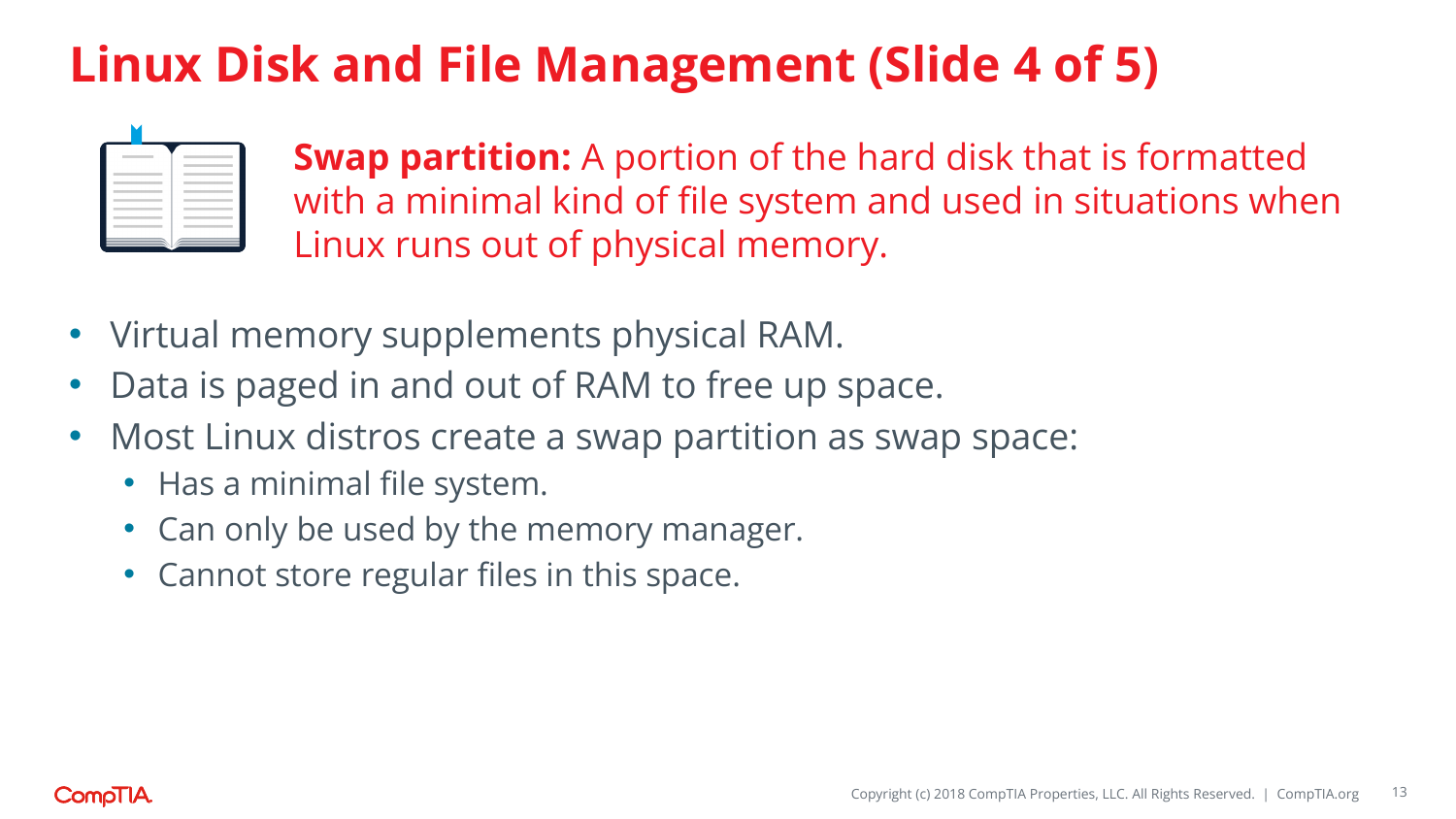

# Linux Disk and File Management (Slide 4 of 5)
Swap partition: A portion of the hard disk that is formatted with a minimal kind of file system and used in situations when Linux runs out of physical memory.
Virtual memory supplements physical RAM.
Data is paged in and out of RAM to free up space.
Most Linux distros create a swap partition as swap space:
Has a minimal file system.
Can only be used by the memory manager.
Cannot store regular files in this space.
13